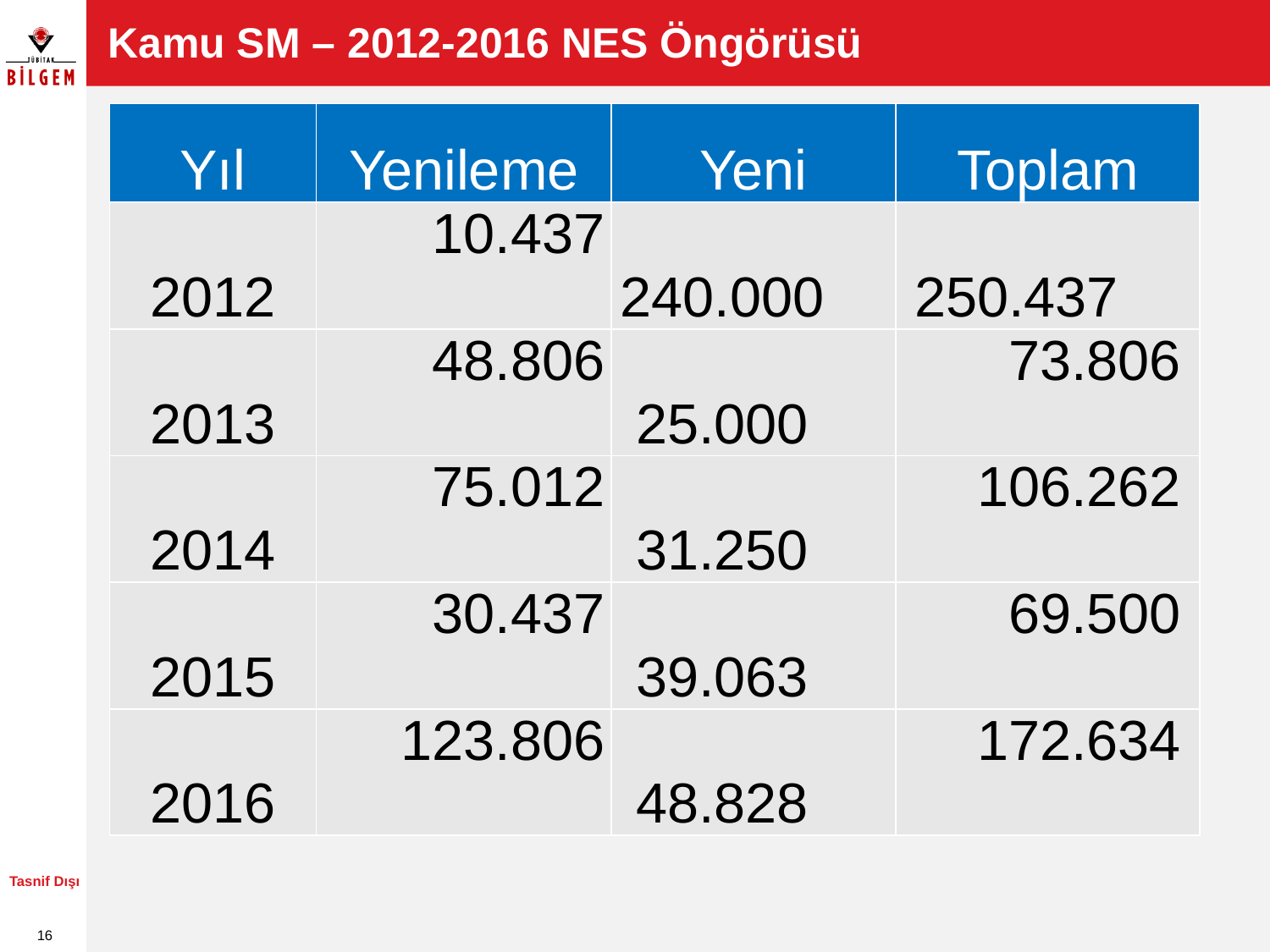

# Kamu SM – 2012-2016 NES Öngörüsü
| Yıl | Yenileme | Yeni | Toplam |
| --- | --- | --- | --- |
| 2012 | 10.437 | 240.000 | 250.437 |
| 2013 | 48.806 | 25.000 | 73.806 |
| 2014 | 75.012 | 31.250 | 106.262 |
| 2015 | 30.437 | 39.063 | 69.500 |
| 2016 | 123.806 | 48.828 | 172.634 |
Tasnif Dışı
16